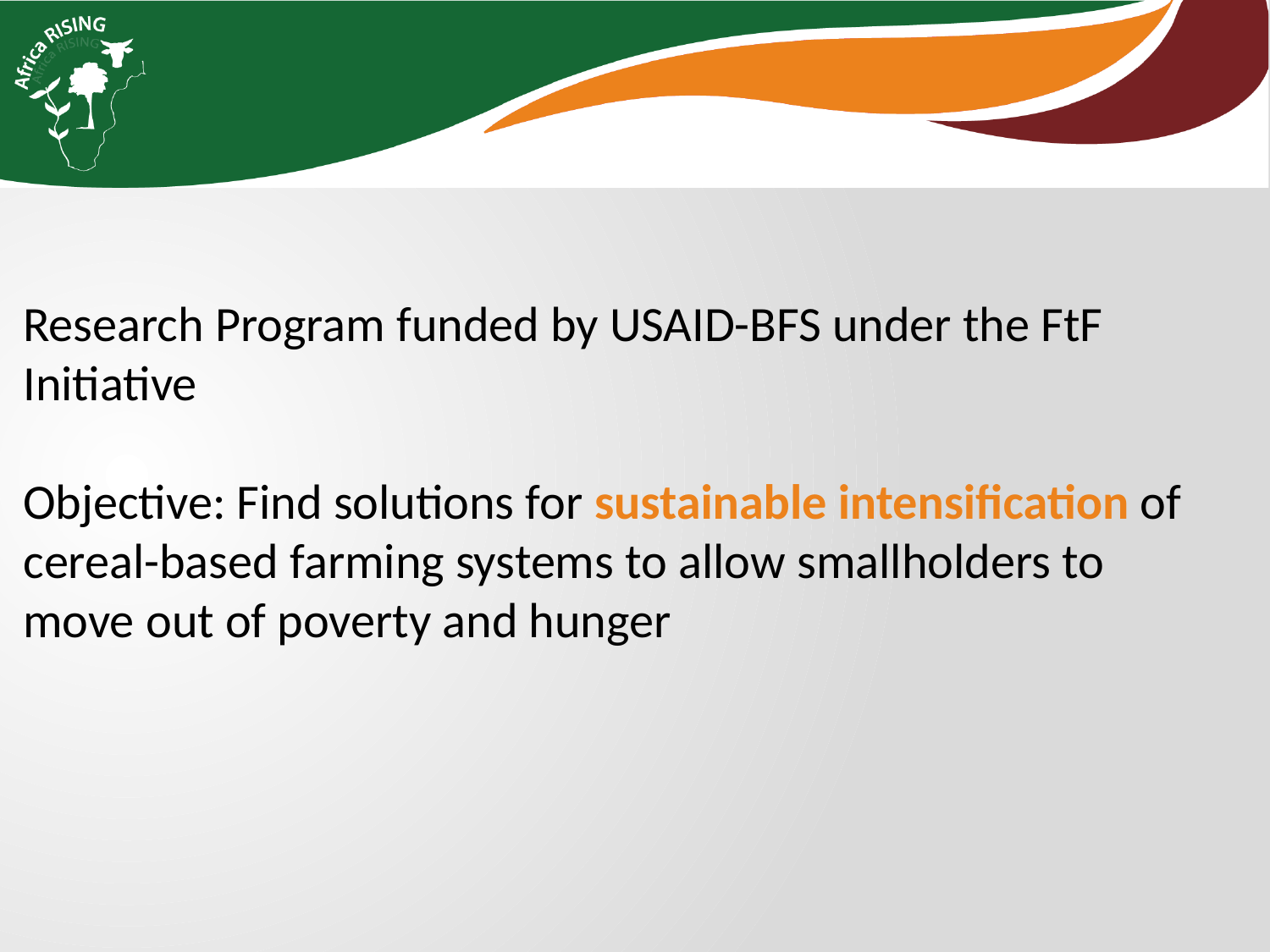

Research Program funded by USAID-BFS under the FtF Initiative

Objective: Find solutions for sustainable intensification of cereal-based farming systems to allow smallholders to move out of poverty and hunger